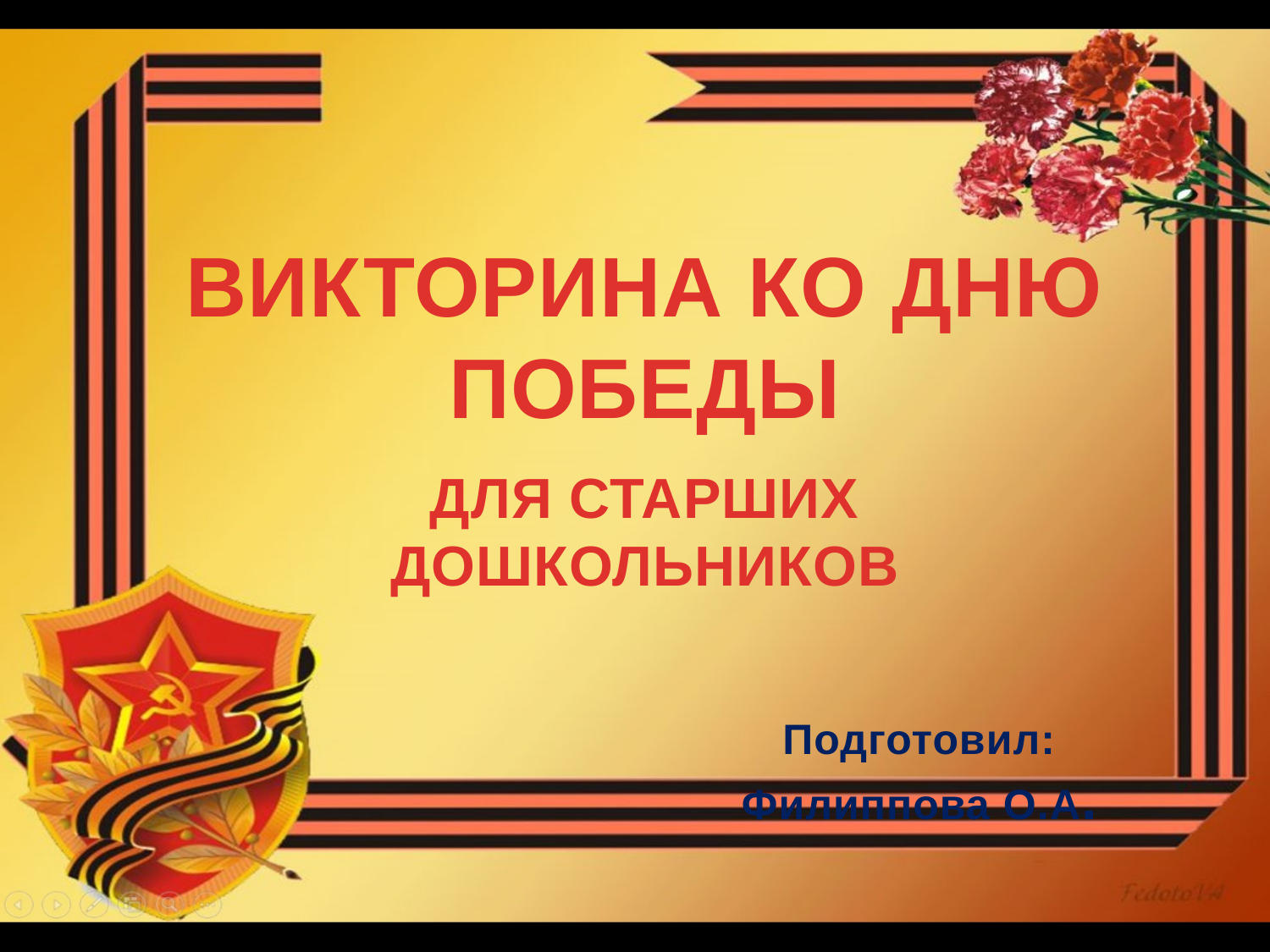

ВИКТОРИНА КО ДНЮ ПОБЕДЫ
ДЛЯ СТАРШИХ ДОШКОЛЬНИКОВ
Подготовил: Филиппова О.А.